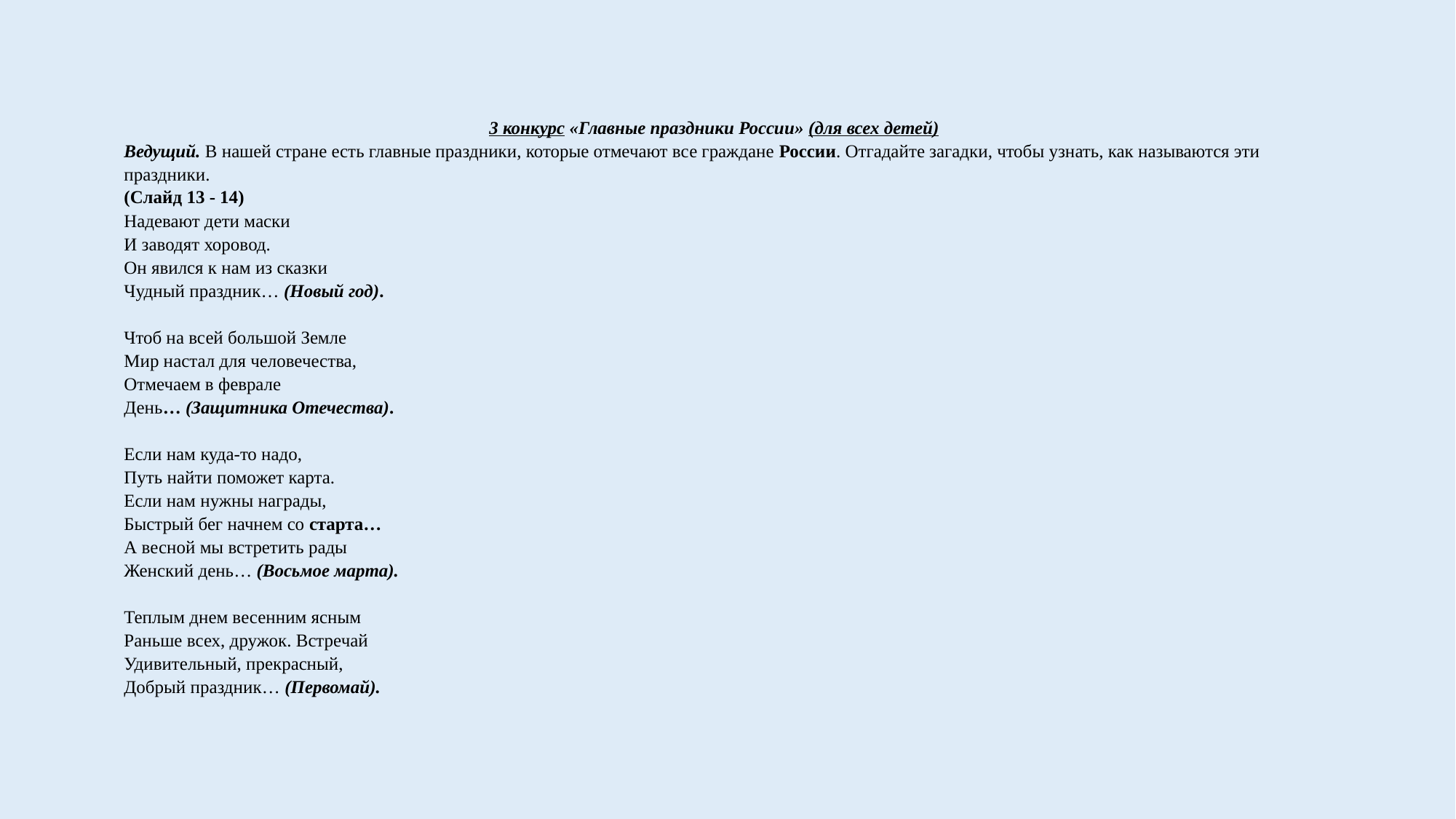

3 конкурс «Главные праздники России» (для всех детей)
Ведущий. В нашей стране есть главные праздники, которые отмечают все граждане России. Отгадайте загадки, чтобы узнать, как называются эти праздники.
(Слайд 13 - 14)
Надевают дети маски
И заводят хоровод.
Он явился к нам из сказки
Чудный праздник… (Новый год).

Чтоб на всей большой Земле
Мир настал для человечества,
Отмечаем в феврале
День… (Защитника Отечества).

Если нам куда-то надо,
Путь найти поможет карта.
Если нам нужны награды,
Быстрый бег начнем со старта…
А весной мы встретить рады
Женский день… (Восьмое марта).

Теплым днем весенним ясным
Раньше всех, дружок. Встречай
Удивительный, прекрасный,
Добрый праздник… (Первомай).